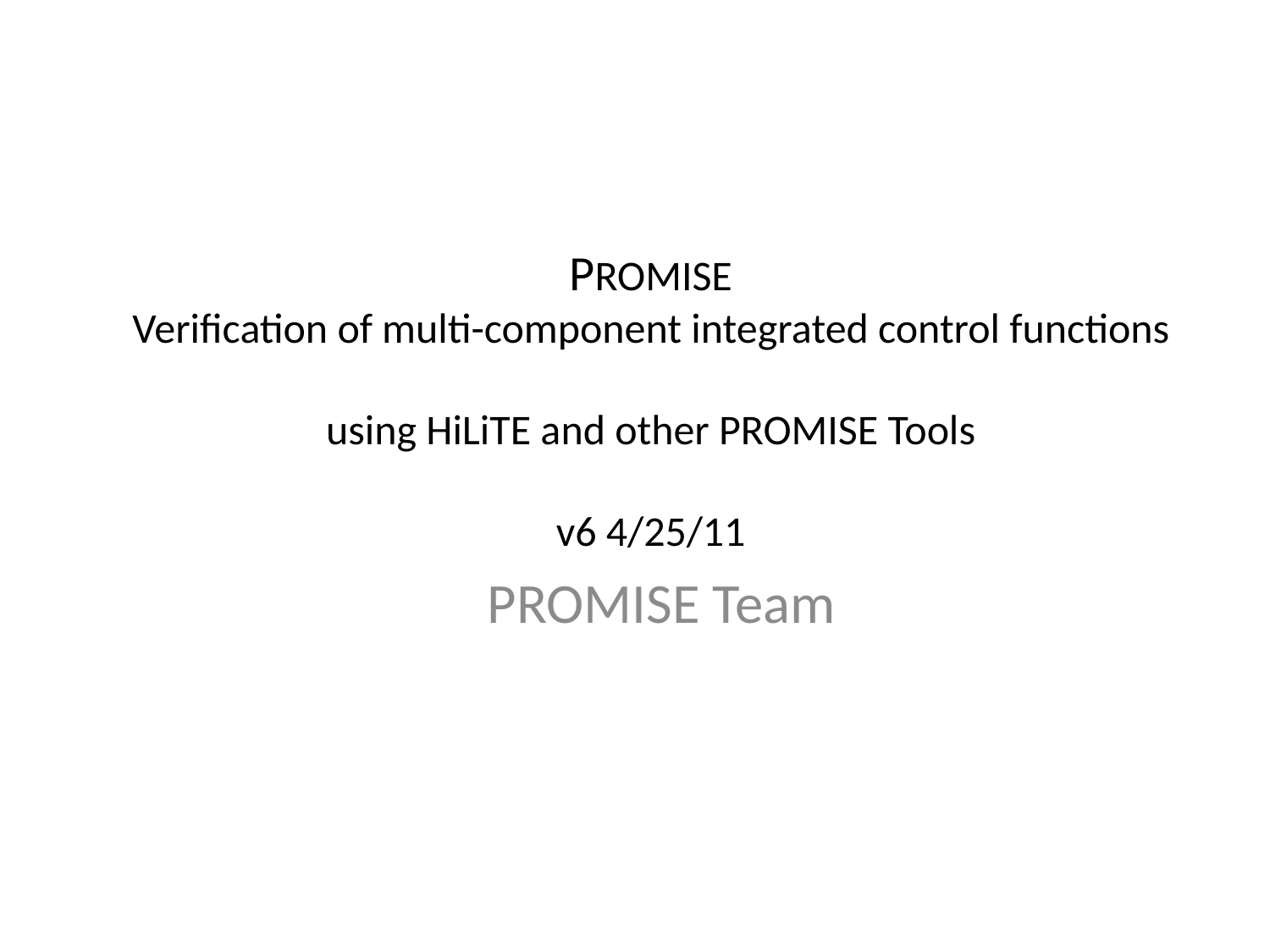

# PROMISE Verification of multi-component integrated control functions using HiLiTE and other PROMISE Tools v6 4/25/11
PROMISE Team